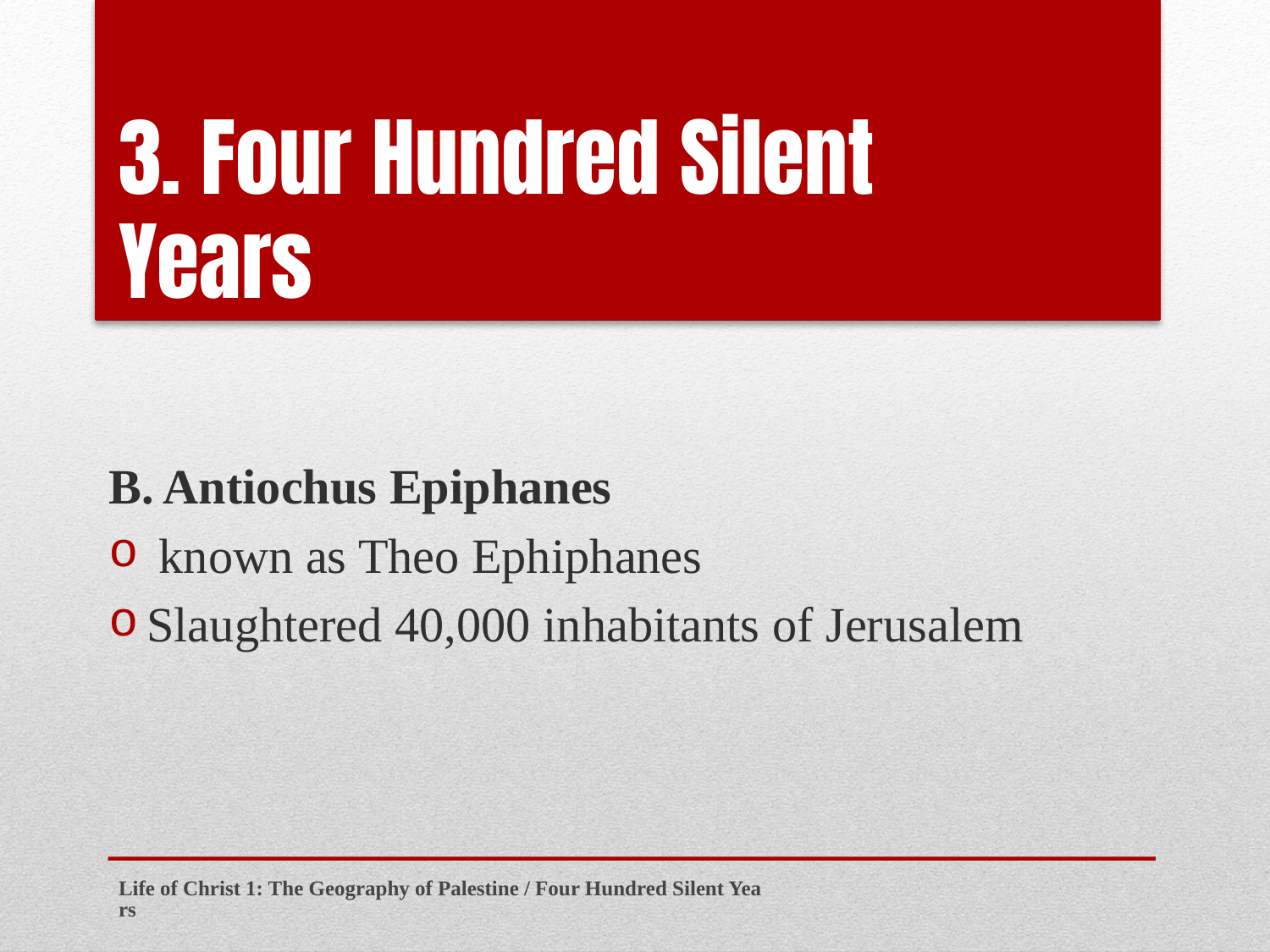

# 3. Four Hundred Silent Years
B. Antiochus Epiphanes
 known as Theo Ephiphanes
Slaughtered 40,000 inhabitants of Jerusalem
Life of Christ 1: The Geography of Palestine / Four Hundred Silent Years